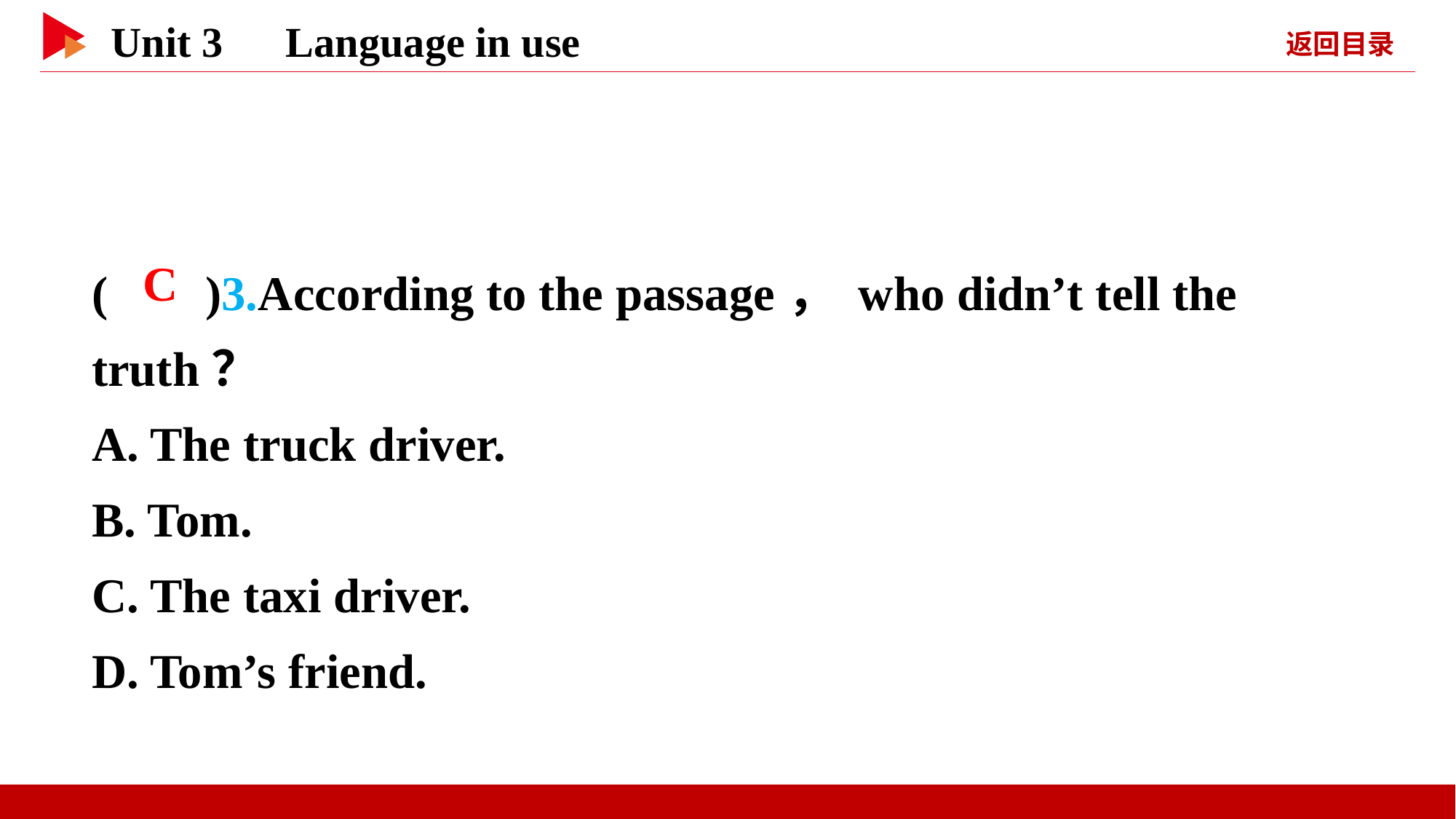

(        )3.According to the passage， who didn’t tell the truth？
A. The truck driver.
B. Tom.
C. The taxi driver.
D. Tom’s friend.
   C